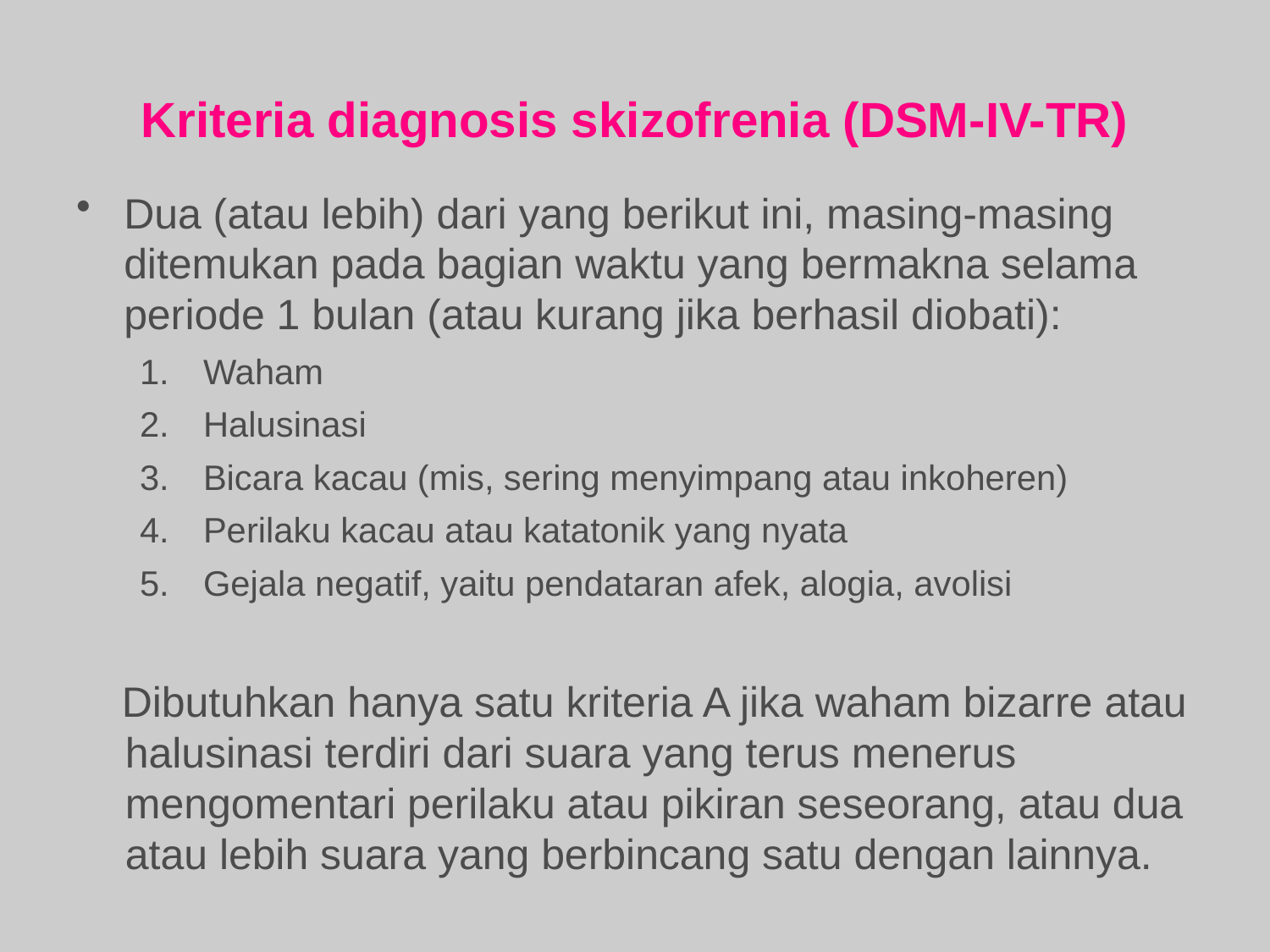

# Kriteria diagnosis skizofrenia (DSM-IV-TR)
Dua (atau lebih) dari yang berikut ini, masing-masing ditemukan pada bagian waktu yang bermakna selama periode 1 bulan (atau kurang jika berhasil diobati):
Waham
Halusinasi
Bicara kacau (mis, sering menyimpang atau inkoheren)
Perilaku kacau atau katatonik yang nyata
Gejala negatif, yaitu pendataran afek, alogia, avolisi

Dibutuhkan hanya satu kriteria A jika waham bizarre atau halusinasi terdiri dari suara yang terus menerus mengomentari perilaku atau pikiran seseorang, atau dua atau lebih suara yang berbincang satu dengan lainnya.